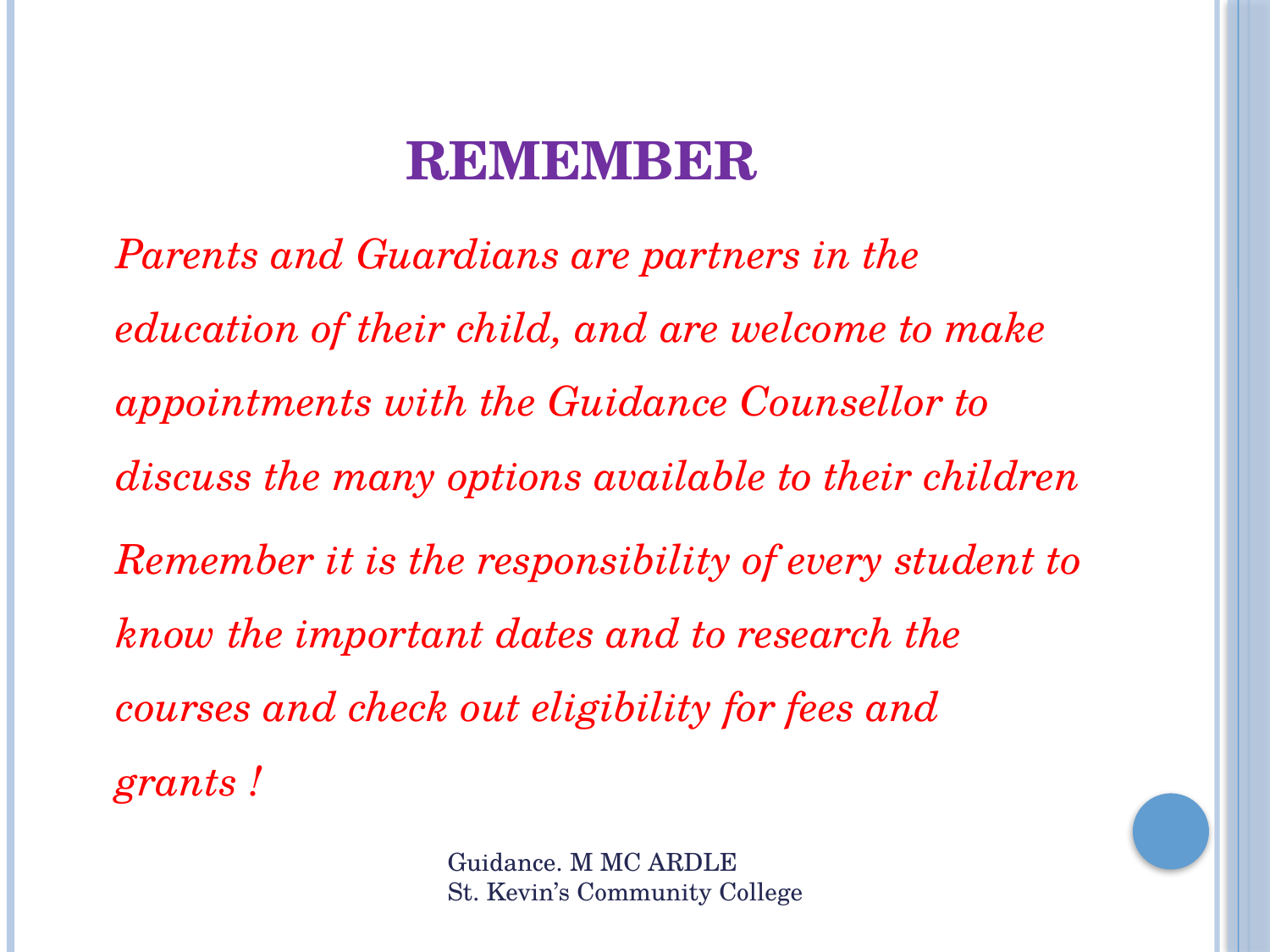

# Remember
	Parents and Guardians are partners in the education of their child, and are welcome to make appointments with the Guidance Counsellor to discuss the many options available to their children
	Remember it is the responsibility of every student to know the important dates and to research the courses and check out eligibility for fees and grants !
Guidance. M MC ARDLE
St. Kevin’s Community College